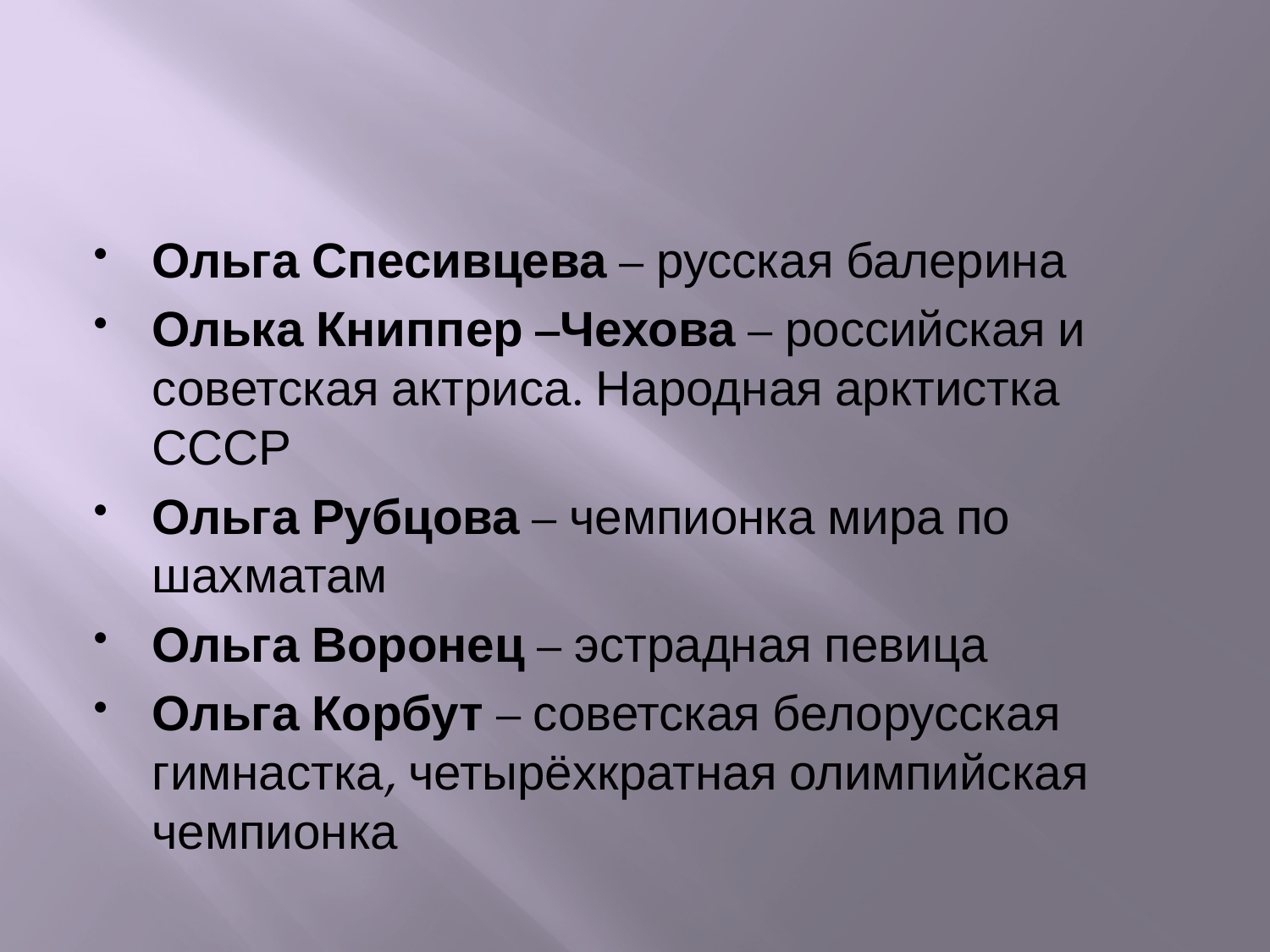

#
Ольга Спесивцева – русская балерина
Олька Книппер –Чехова – российская и советская актриса. Народная арктистка СССР
Ольга Рубцова – чемпионка мира по шахматам
Ольга Воронец – эстрадная певица
Ольга Корбут – советская белорусская гимнастка, четырёхкратная олимпийская чемпионка